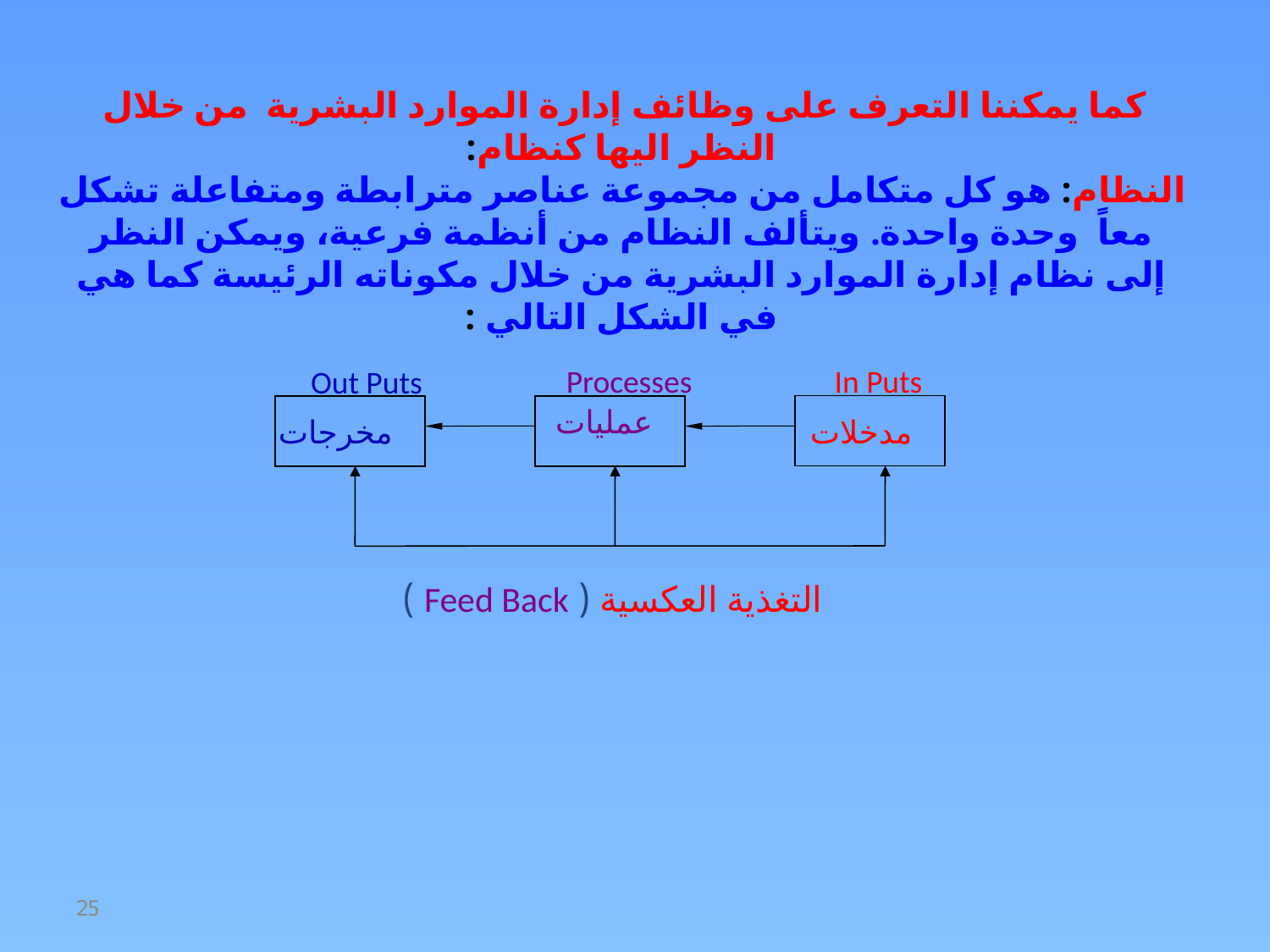

كما يمكننا التعرف على وظائف إدارة الموارد البشرية  من خلال النظر اليها كنظام:
     النظام: هو كل متكامل من مجموعة عناصر مترابطة ومتفاعلة تشكل معاً  وحدة واحدة. ويتألف النظام من أنظمة فرعية، ويمكن النظر إلى نظام إدارة الموارد البشرية من خلال مكوناته الرئيسة كما هي في الشكل التالي :
Processes
In Puts
Out Puts

عمليات

مخرجات
مدخلات

التغذية العكسية ( Feed Back )
25